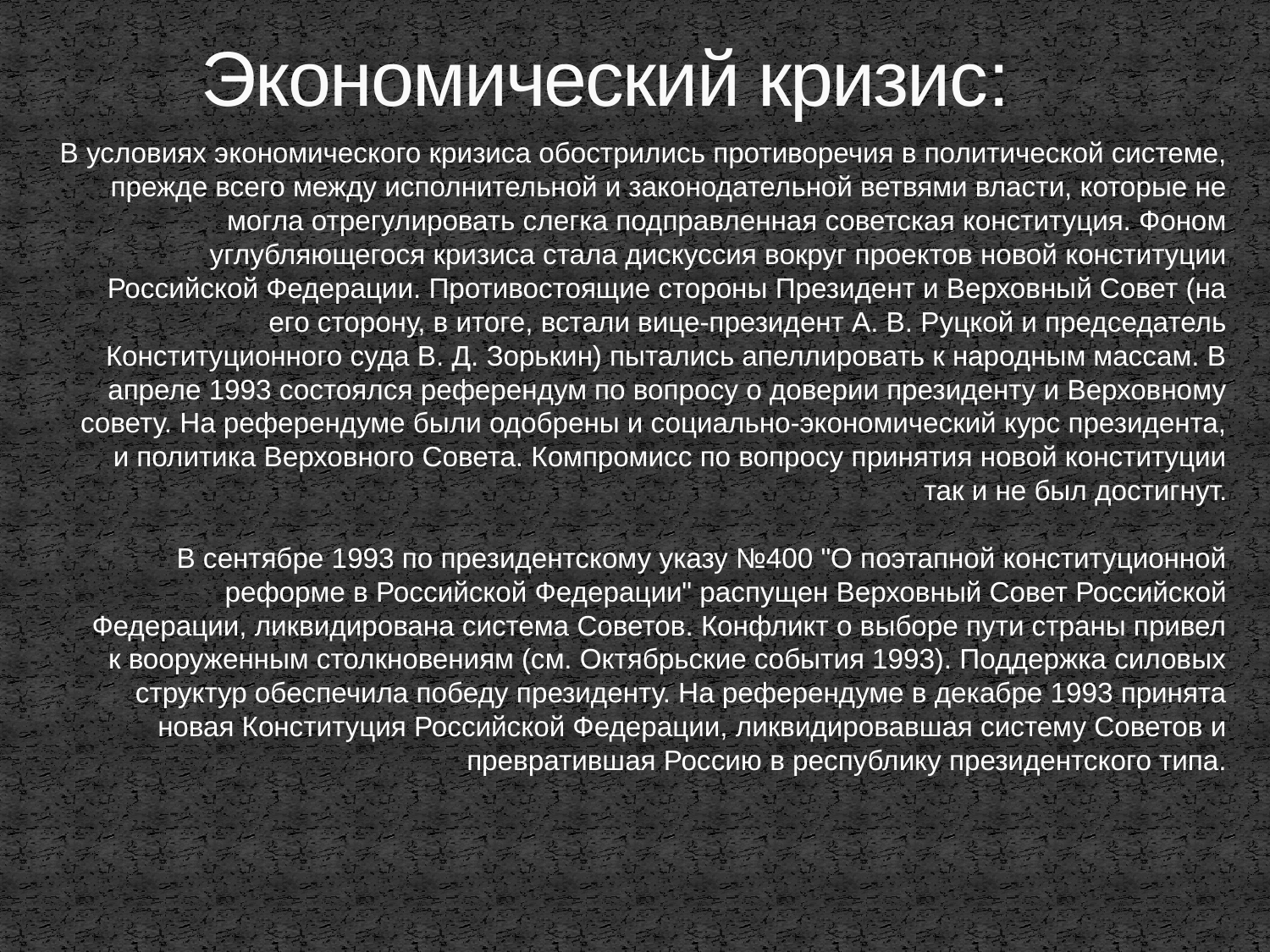

# Экономический кризис:
В условиях экономического кризиса обострились противоречия в политической системе, прежде всего между исполнительной и законодательной ветвями власти, которые не могла отрегулировать слегка подправленная советская конституция. Фоном углубляющегося кризиса стала дискуссия вокруг проектов новой конституции Российской Федерации. Противостоящие стороны Президент и Верховный Совет (на его сторону, в итоге, встали вице-президент А. В. Руцкой и председатель Конституционного суда В. Д. Зорькин) пытались апеллировать к народным массам. В апреле 1993 состоялся референдум по вопросу о доверии президенту и Верховному совету. На референдуме были одобрены и социально-экономический курс президента, и политика Верховного Совета. Компромисс по вопросу принятия новой конституции так и не был достигнут.
В сентябре 1993 по президентскому указу №400 "О поэтапной конституционной реформе в Российской Федерации" распущен Верховный Совет Российской Федерации, ликвидирована система Советов. Конфликт о выборе пути страны привел к вооруженным столкновениям (см. Октябрьские события 1993). Поддержка силовых структур обеспечила победу президенту. На референдуме в декабре 1993 принята новая Конституция Российской Федерации, ликвидировавшая систему Советов и превратившая Россию в республику президентского типа.